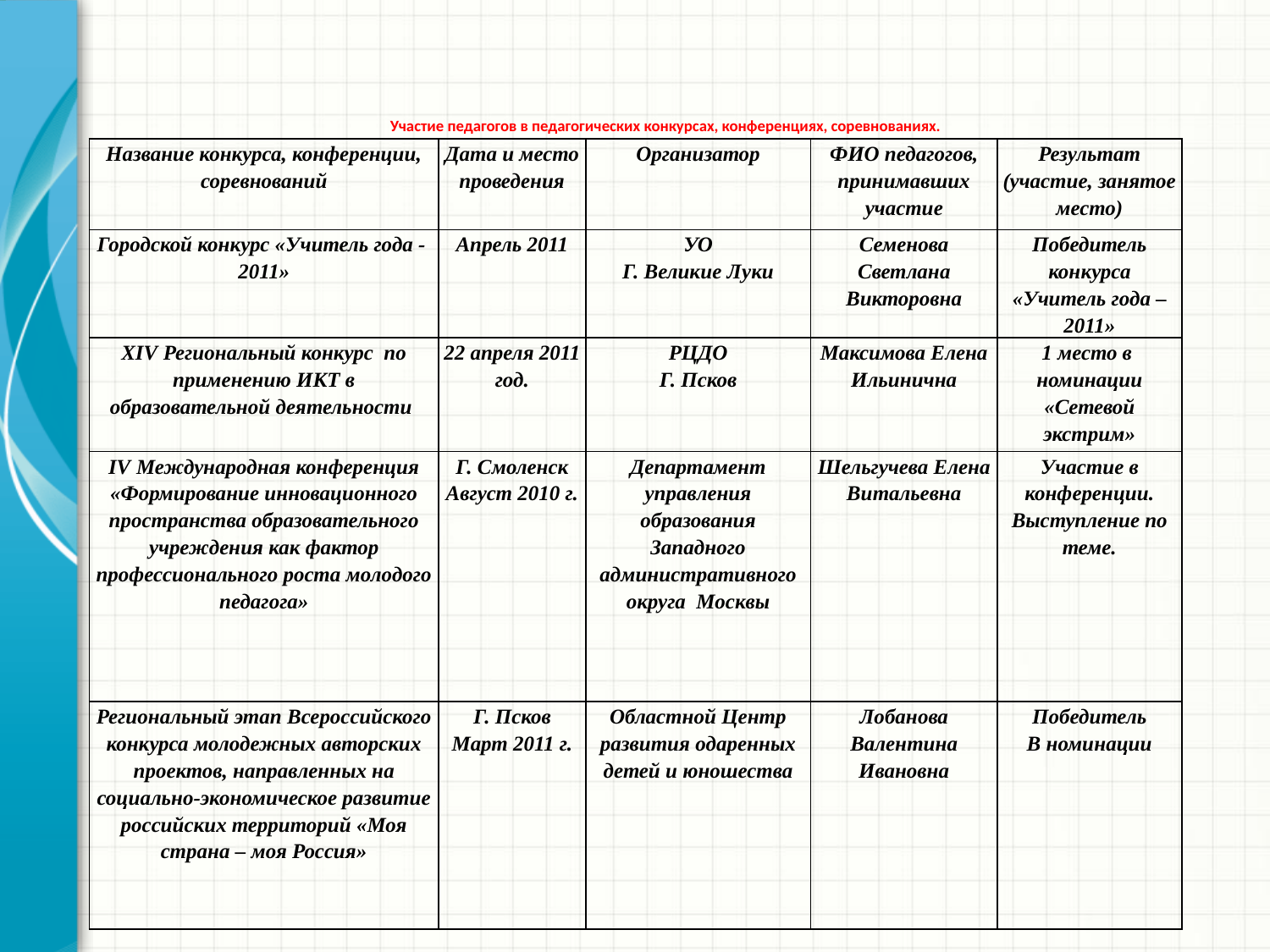

# Участие педагогов в педагогических конкурсах, конференциях, соревнованиях.
| Название конкурса, конференции, соревнований | Дата и место проведения | Организатор | ФИО педагогов, принимавших участие | Результат (участие, занятое место) |
| --- | --- | --- | --- | --- |
| Городской конкурс «Учитель года - 2011» | Апрель 2011 | УО Г. Великие Луки | Семенова Светлана Викторовна | Победитель конкурса «Учитель года – 2011» |
| XIV Региональный конкурс по применению ИКТ в образовательной деятельности | 22 апреля 2011 год. | РЦДО Г. Псков | Максимова Елена Ильинична | 1 место в номинации «Сетевой экстрим» |
| IV Международная конференция «Формирование инновационного пространства образовательного учреждения как фактор профессионального роста молодого педагога» | Г. Смоленск Август 2010 г. | Департамент управления образования Западного административного округа Москвы | Шельгучева Елена Витальевна | Участие в конференции. Выступление по теме. |
| Региональный этап Всероссийского конкурса молодежных авторских проектов, направленных на социально-экономическое развитие российских территорий «Моя страна – моя Россия» | Г. Псков Март 2011 г. | Областной Центр развития одаренных детей и юношества | Лобанова Валентина Ивановна | Победитель В номинации |